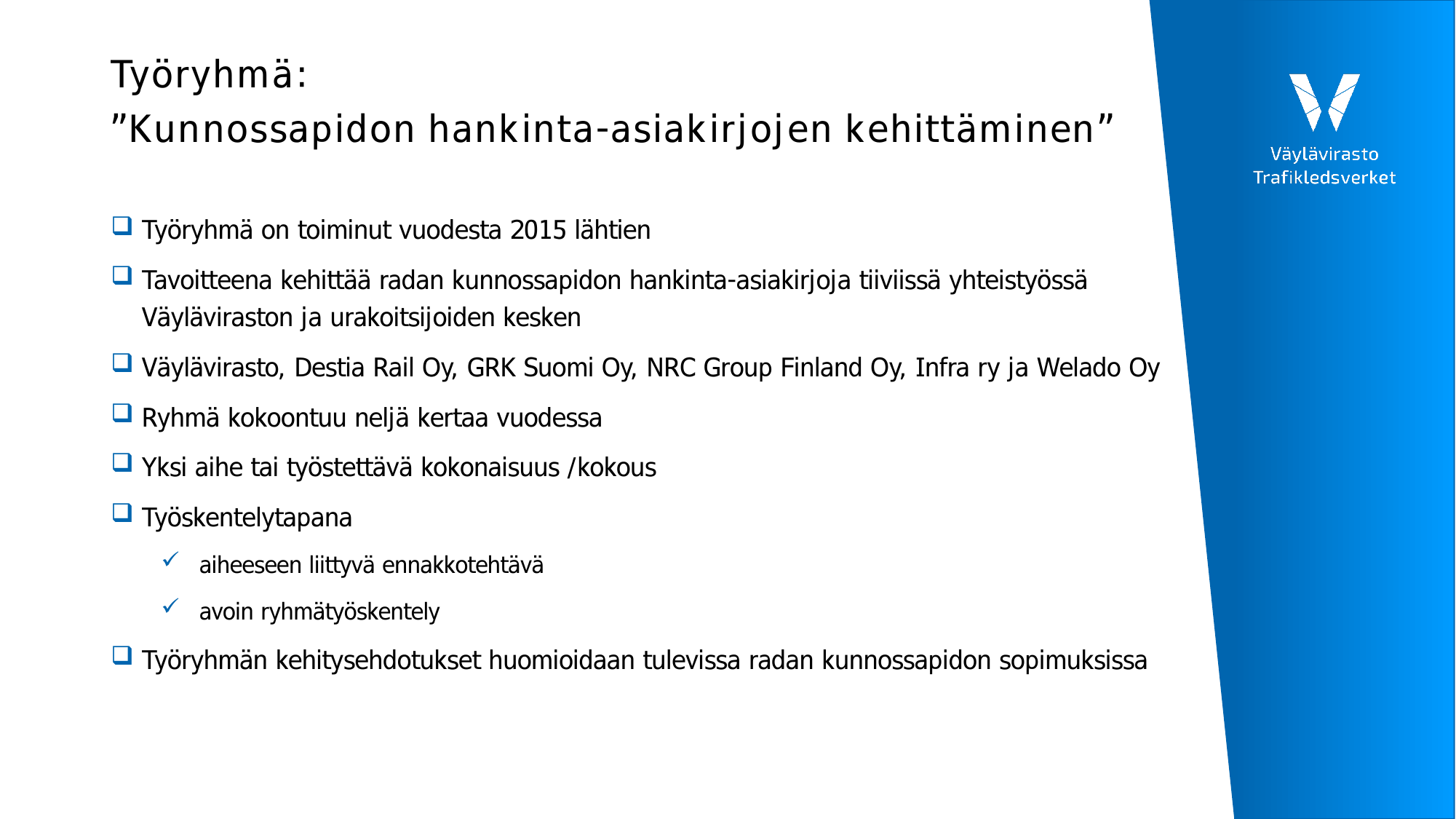

# Työryhmä: ”Kunnossapidon hankinta-asiakirjojen kehittäminen”
Työryhmä on toiminut vuodesta 2015 lähtien
Tavoitteena kehittää radan kunnossapidon hankinta-asiakirjoja tiiviissä yhteistyössä Väyläviraston ja urakoitsijoiden kesken
Väylävirasto, Destia Rail Oy, GRK Suomi Oy, NRC Group Finland Oy, Infra ry ja Welado Oy
Ryhmä kokoontuu neljä kertaa vuodessa
Yksi aihe tai työstettävä kokonaisuus /kokous
Työskentelytapana
 aiheeseen liittyvä ennakkotehtävä
 avoin ryhmätyöskentely
Työryhmän kehitysehdotukset huomioidaan tulevissa radan kunnossapidon sopimuksissa